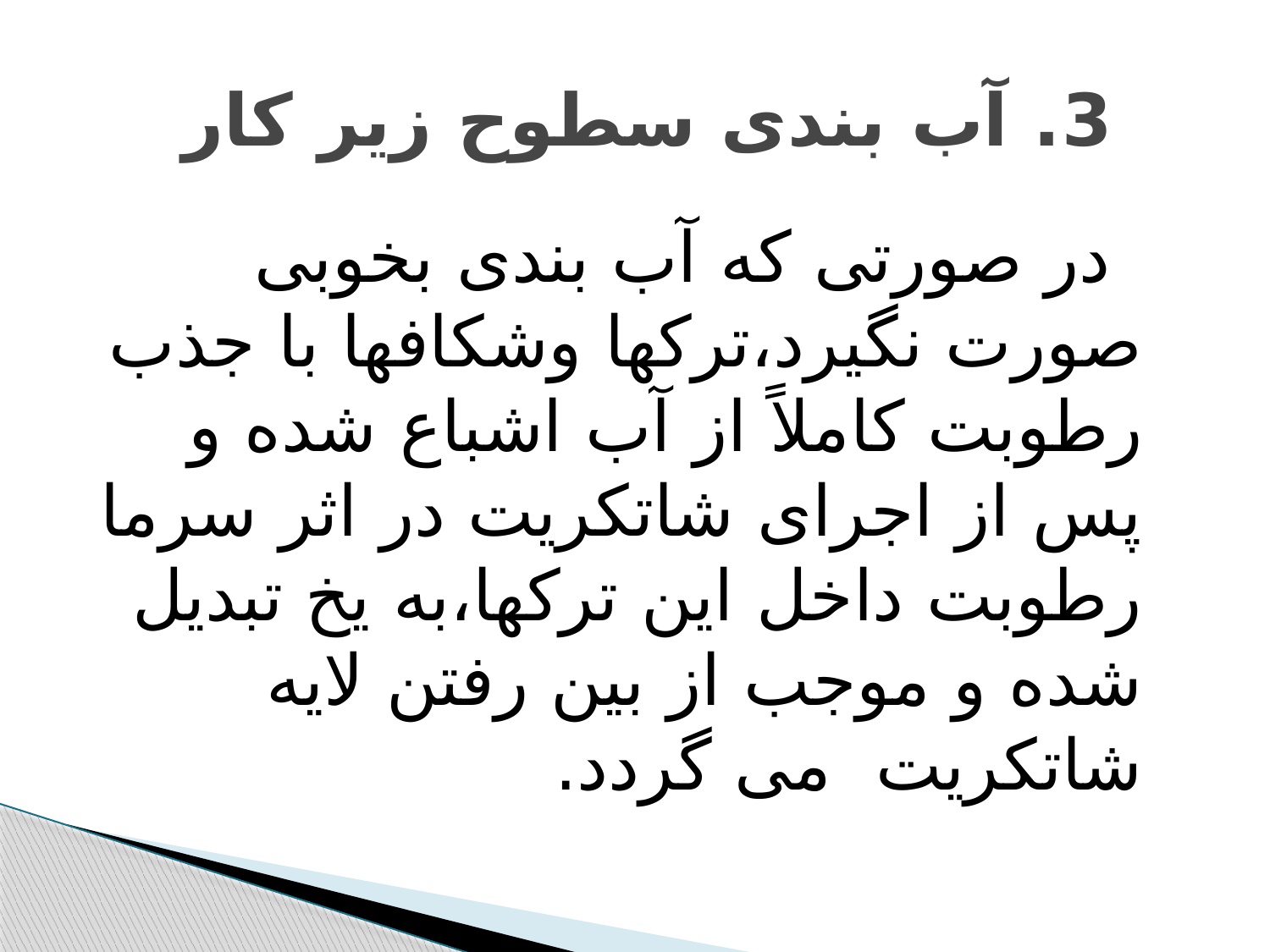

# 3. آب بندی سطوح زیر کار
   در صورتی که آب بندی بخوبی صورت نگیرد،ترکها وشکافها با جذب رطوبت کاملاً از آب اشباع شده و پس از اجرای شاتکریت در اثر سرما رطوبت داخل این ترکها،به یخ تبدیل شده و موجب از بین رفتن لایه شاتکریت  می گردد.